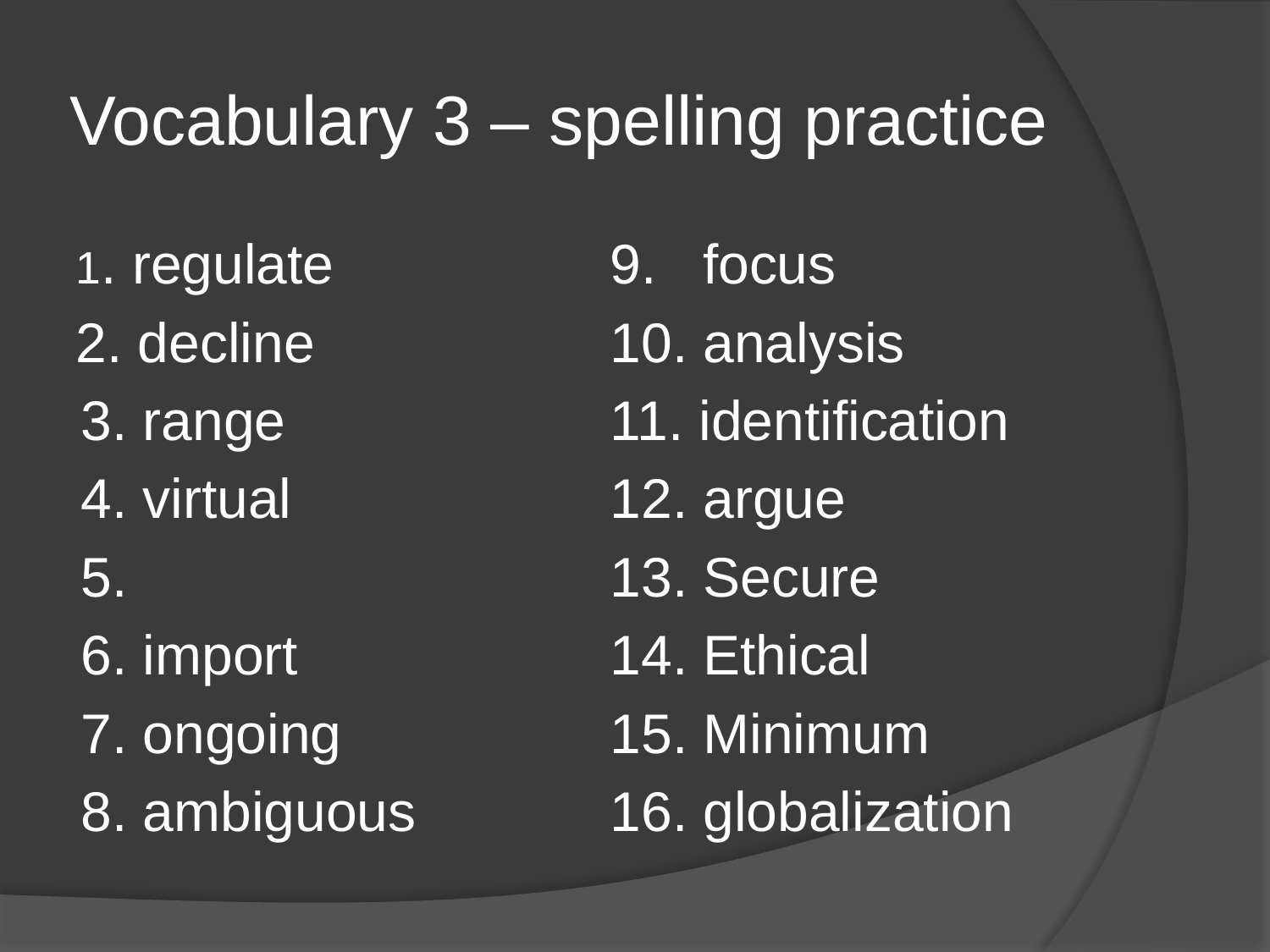

# Vocabulary 3 – spelling practice
1. regulate
2. decline
3. range
4. virtual
5.
6. import
7. ongoing
8. ambiguous
9.   focus
10. analysis
11. identification
12. argue
13. Secure
14. Ethical
15. Minimum
16. globalization